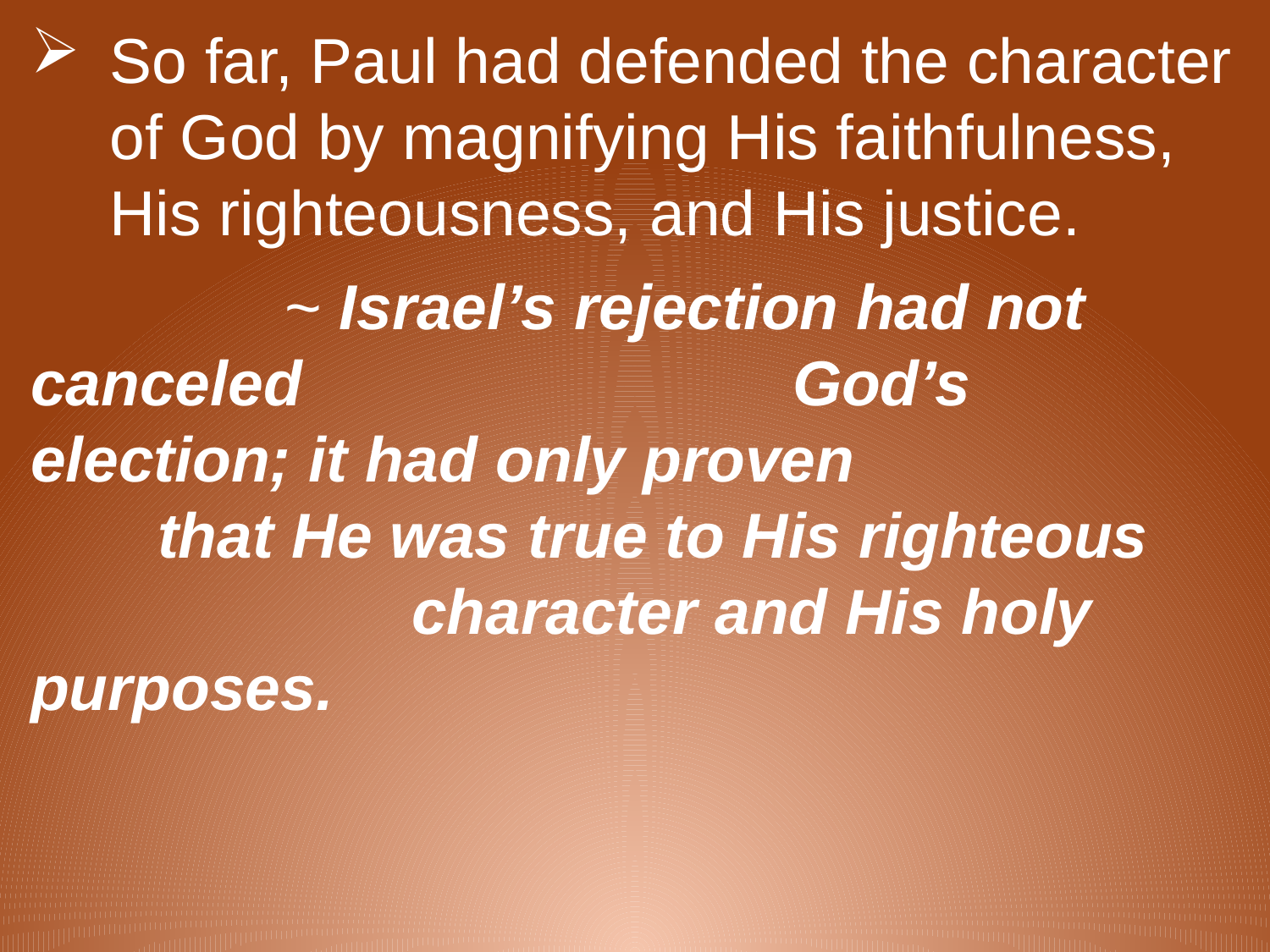

So far, Paul had defended the character of God by magnifying His faithfulness, His righteousness, and His justice.
		~ Israel’s rejection had not canceled 				God’s election; it had only proven 				that He was true to His righteous 				character and His holy purposes.